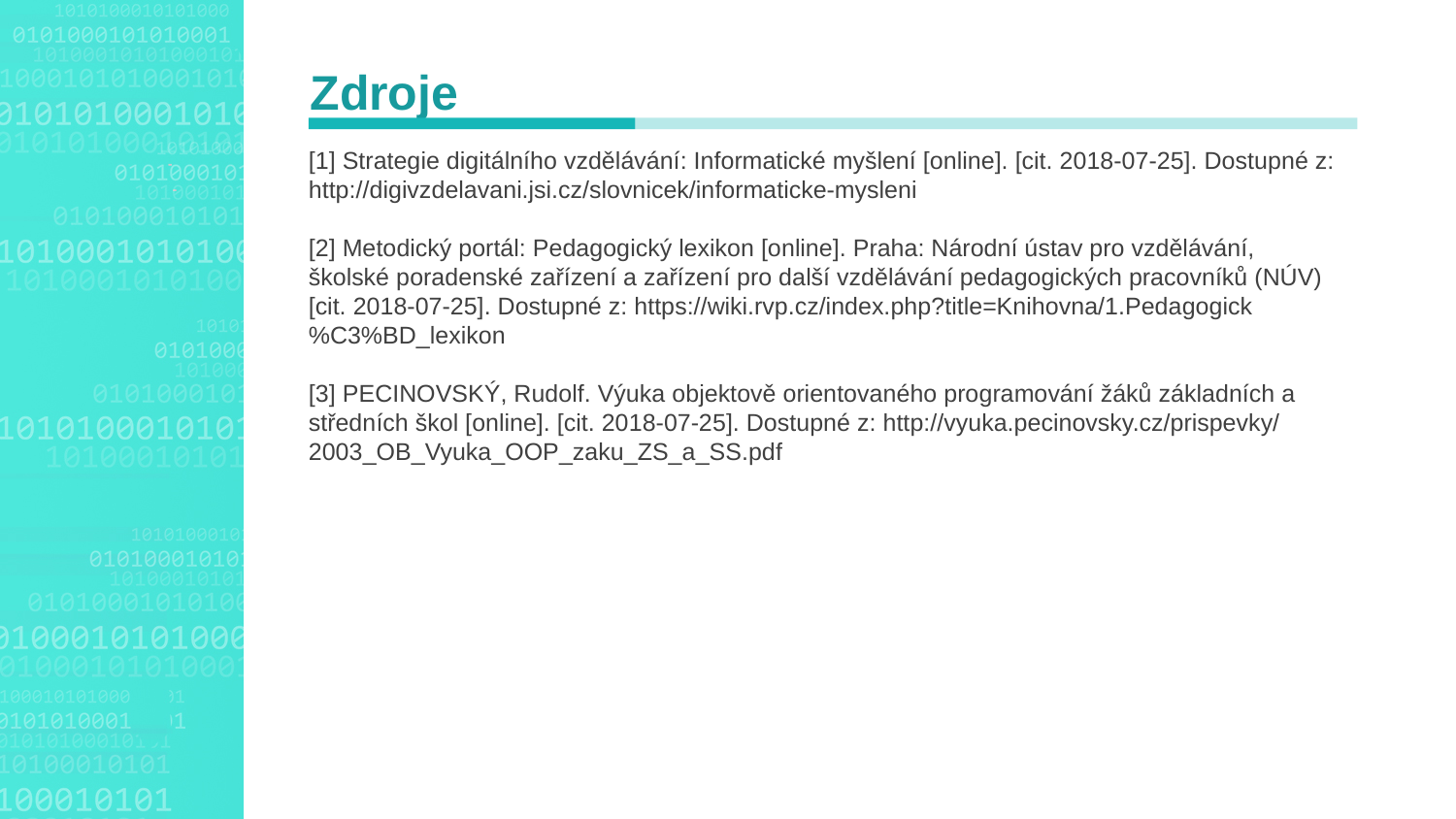

Zdroje
[1] Strategie digitálního vzdělávání: Informatické myšlení [online]. [cit. 2018-07-25]. Dostupné z: http://digivzdelavani.jsi.cz/slovnicek/informaticke-mysleni

[2] Metodický portál: Pedagogický lexikon [online]. Praha: Národní ústav pro vzdělávání, školské poradenské zařízení a zařízení pro další vzdělávání pedagogických pracovníků (NÚV) [cit. 2018-07-25]. Dostupné z: https://wiki.rvp.cz/index.php?title=Knihovna/1.Pedagogick%C3%BD_lexikon

[3] PECINOVSKÝ, Rudolf. Výuka objektově orientovaného programování žáků základních a středních škol [online]. [cit. 2018-07-25]. Dostupné z: http://vyuka.pecinovsky.cz/prispevky/2003_OB_Vyuka_OOP_zaku_ZS_a_SS.pdf

Agenda Style